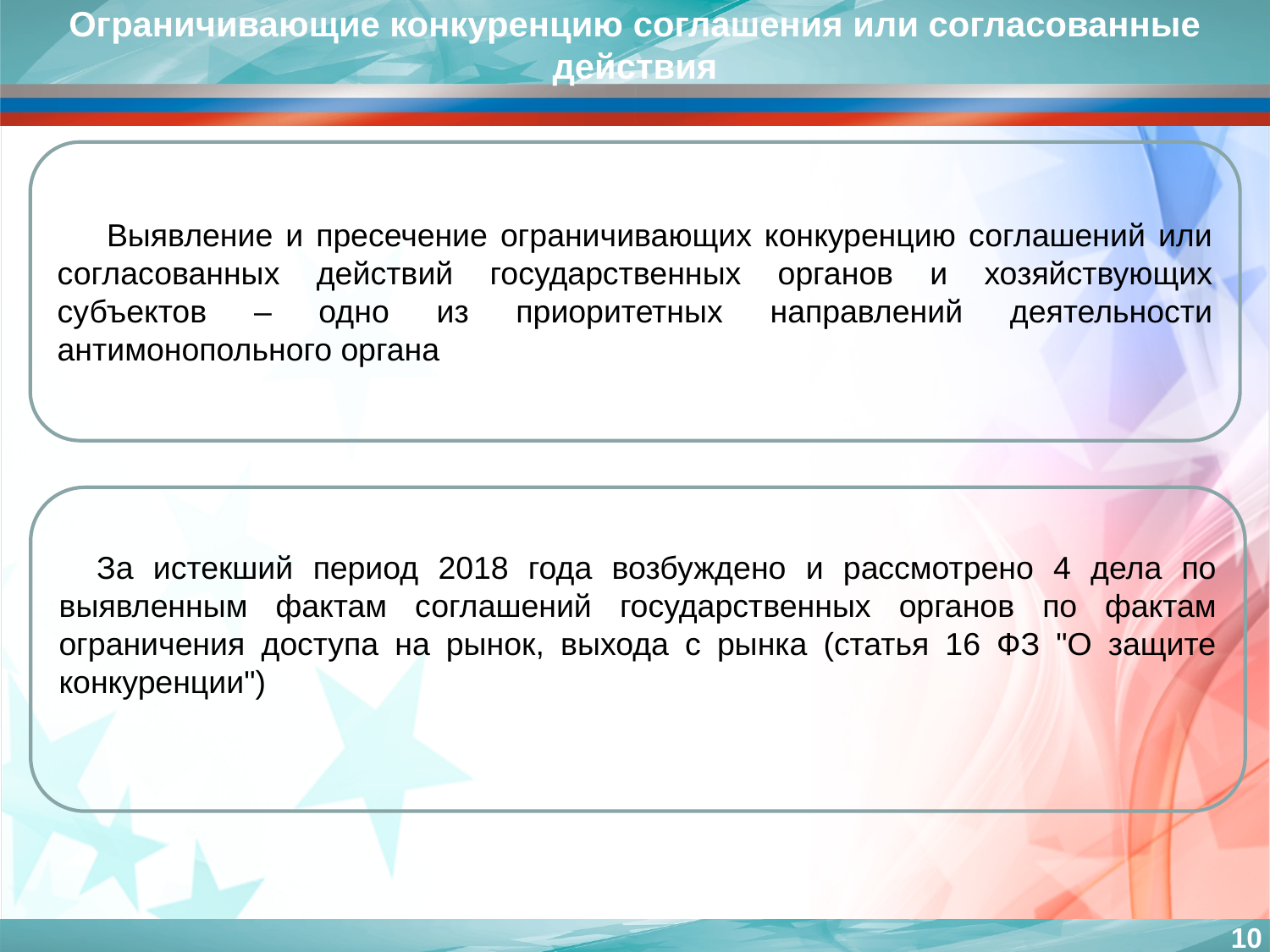

Ограничивающие конкуренцию соглашения или согласованные действия
Выявление и пресечение ограничивающих конкуренцию соглашений или согласованных действий государственных органов и хозяйствующих субъектов – одно из приоритетных направлений деятельности антимонопольного органа

За истекший период 2018 года возбуждено и рассмотрено 4 дела по выявленным фактам соглашений государственных органов по фактам ограничения доступа на рынок, выхода с рынка (статья 16 ФЗ "О защите конкуренции")
10